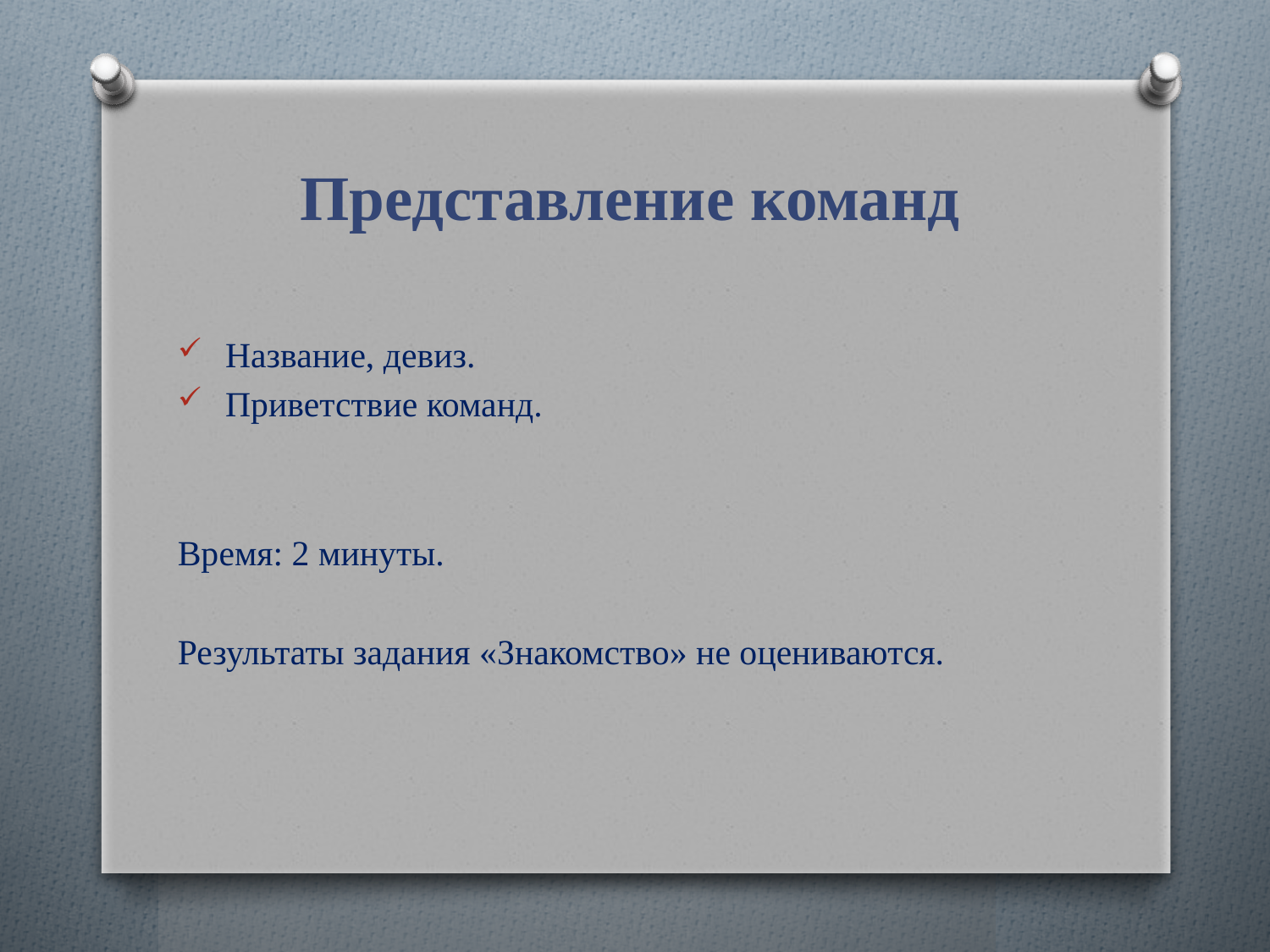

# Представление команд
Название, девиз.
Приветствие команд.

Время: 2 минуты.

Результаты задания «Знакомство» не оцениваются.